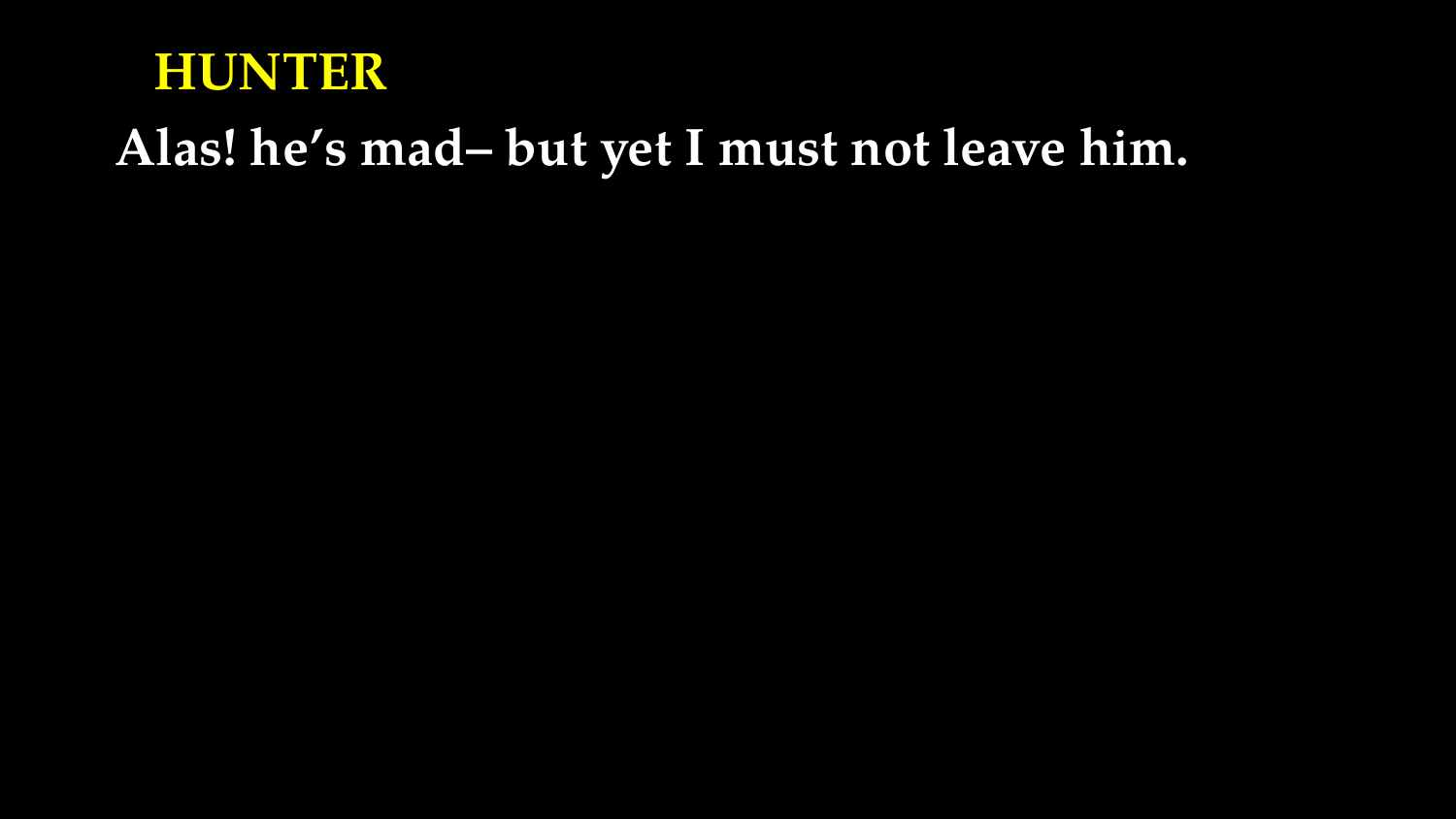

# HUNTER Alas! he’s mad– but yet I must not leave him.